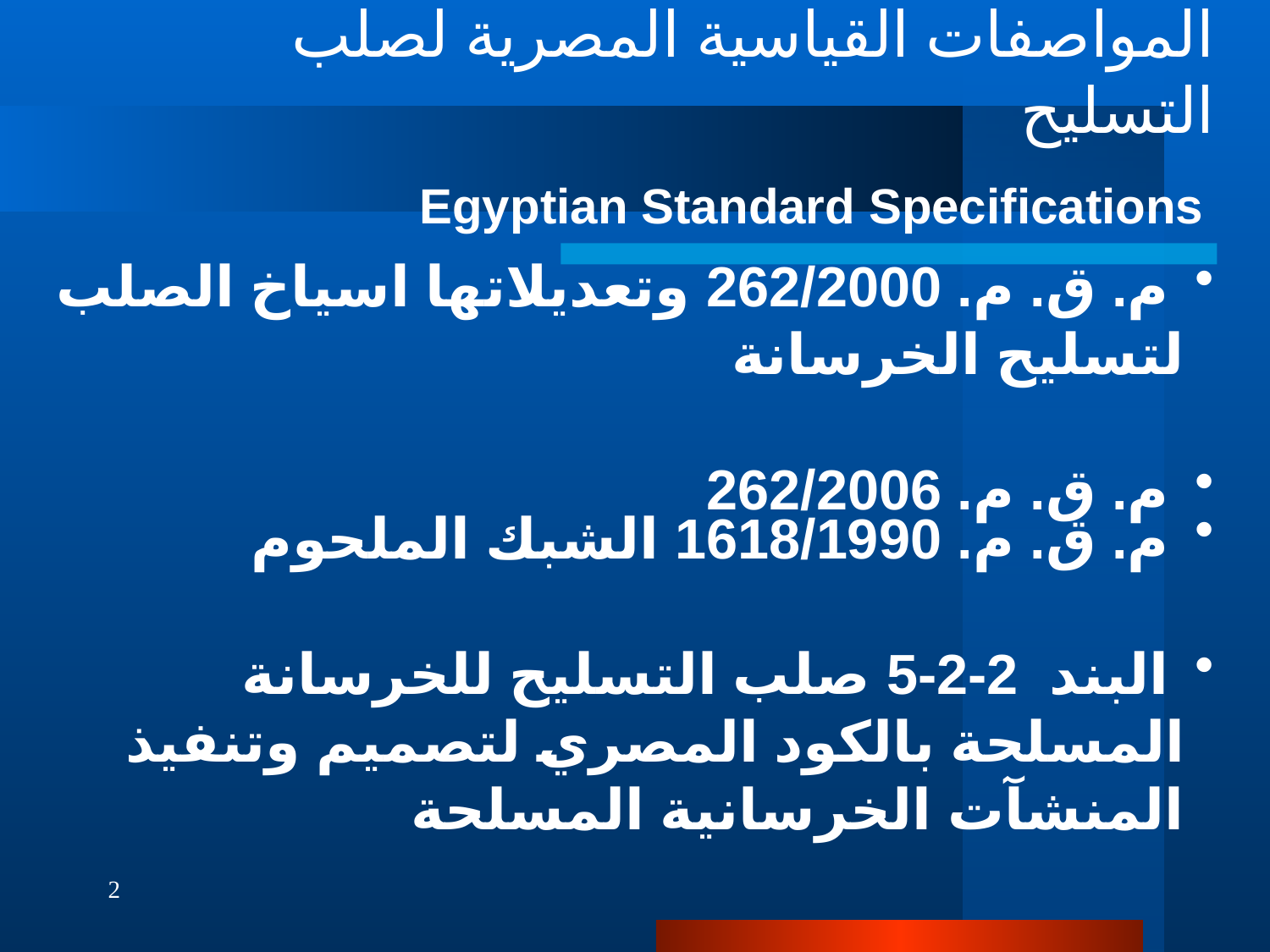

المواصفات القياسية المصرية لصلب التسليح
 Egyptian Standard Specifications

 م. ق. م. 262/2000 وتعديلاتها اسياخ الصلب لتسليح الخرسانة

 م. ق. م. 262/2006
 م. ق. م. 1618/1990 الشبك الملحوم

 البند  2-2-5 صلب التسليح للخرسانة المسلحة بالكود المصري لتصميم وتنفيذ المنشآت الخرسانية المسلحة
2